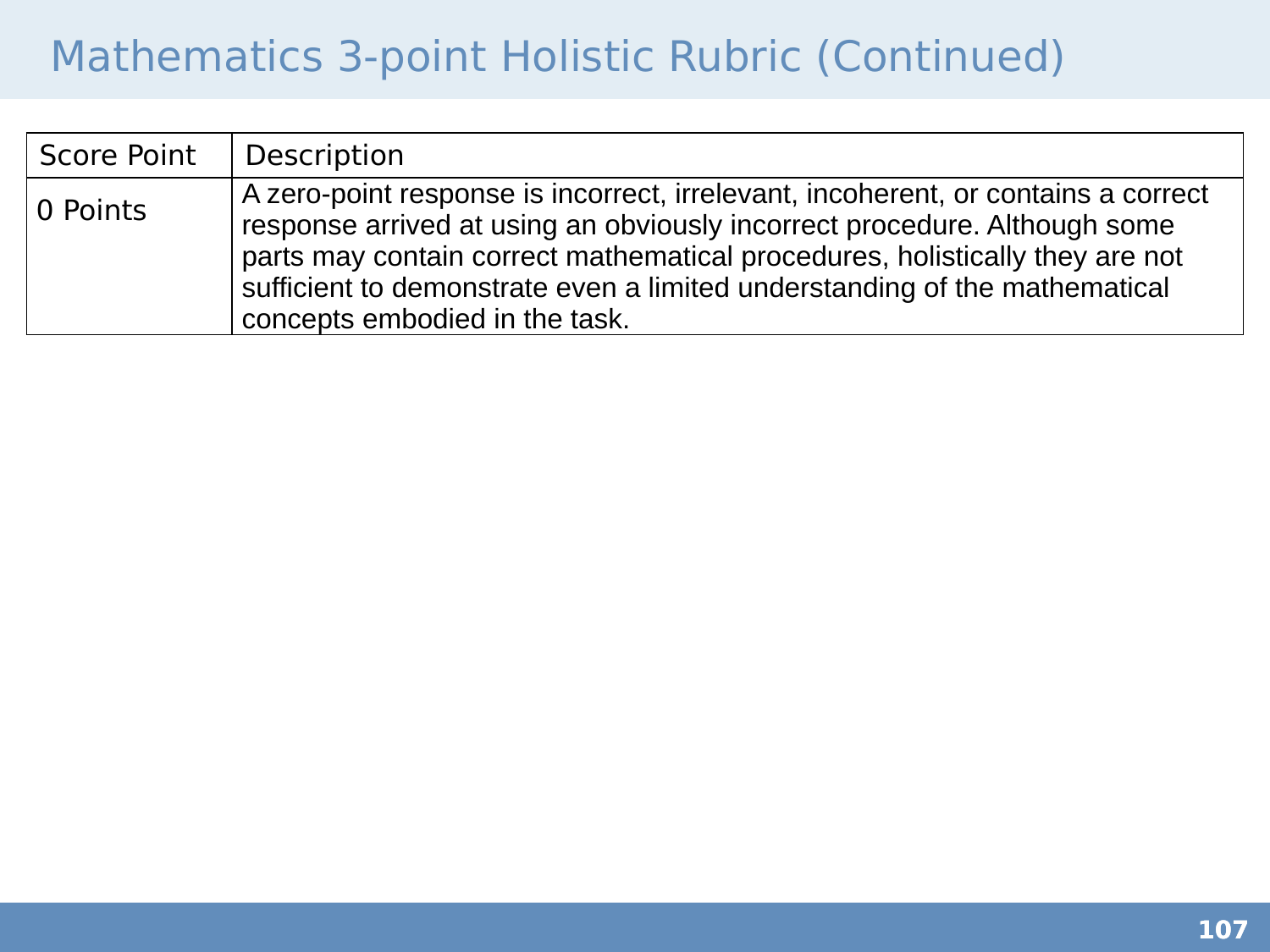

# Mathematics 3-point Holistic Rubric (Continued)
| Score Point | Description |
| --- | --- |
| 0 Points | A zero-point response is incorrect, irrelevant, incoherent, or contains a correct response arrived at using an obviously incorrect procedure. Although some parts may contain correct mathematical procedures, holistically they are not sufficient to demonstrate even a limited understanding of the mathematical concepts embodied in the task. |
107